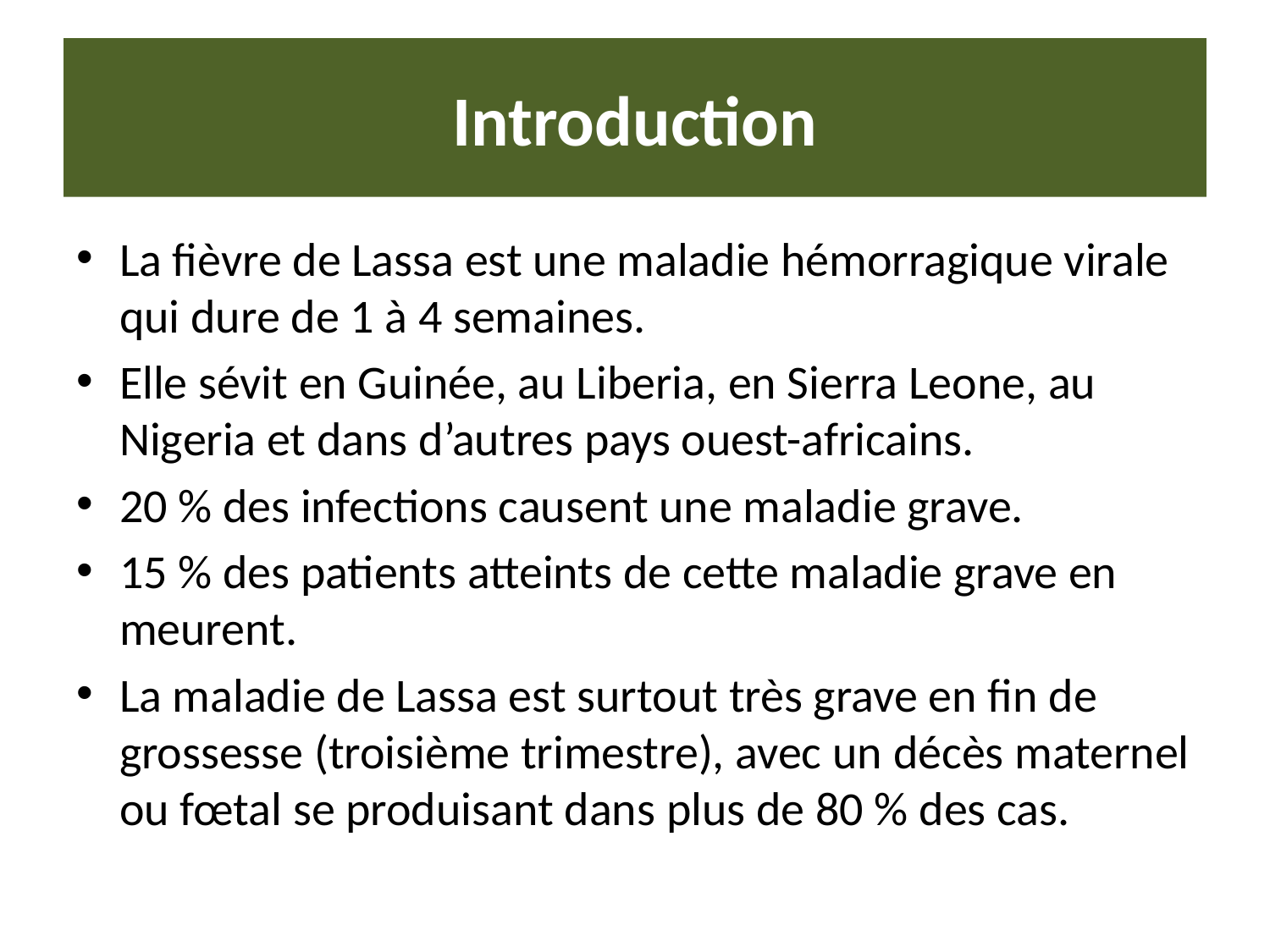

# Introduction
La fièvre de Lassa est une maladie hémorragique virale qui dure de 1 à 4 semaines.
Elle sévit en Guinée, au Liberia, en Sierra Leone, au Nigeria et dans d’autres pays ouest-africains.
20 % des infections causent une maladie grave.
15 % des patients atteints de cette maladie grave en meurent.
La maladie de Lassa est surtout très grave en fin de grossesse (troisième trimestre), avec un décès maternel ou fœtal se produisant dans plus de 80 % des cas.